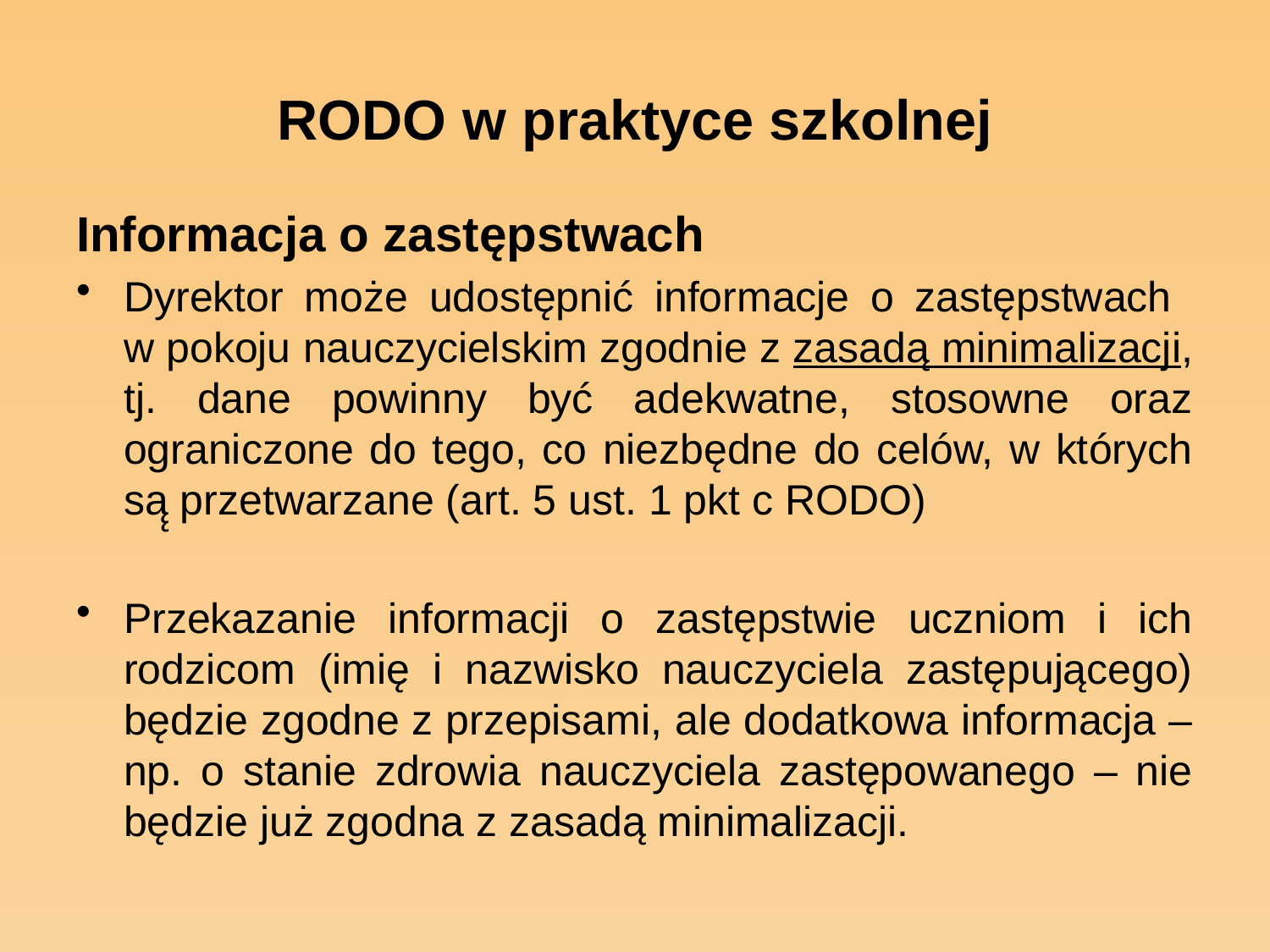

# RODO w praktyce szkolnej
Informacja o zastępstwach
Dyrektor może udostępnić informacje o zastępstwach
w pokoju nauczycielskim zgodnie z zasadą minimalizacji, tj. dane powinny być adekwatne, stosowne oraz ograniczone do tego, co niezbędne do celów, w których są̨ przetwarzane (art. 5 ust. 1 pkt c RODO)

Przekazanie informacji o zastępstwie uczniom i ich rodzicom (imię i nazwisko nauczyciela zastępującego) będzie zgodne z przepisami, ale dodatkowa informacja – np. o stanie zdrowia nauczyciela zastępowanego – nie będzie już zgodna z zasadą minimalizacji.